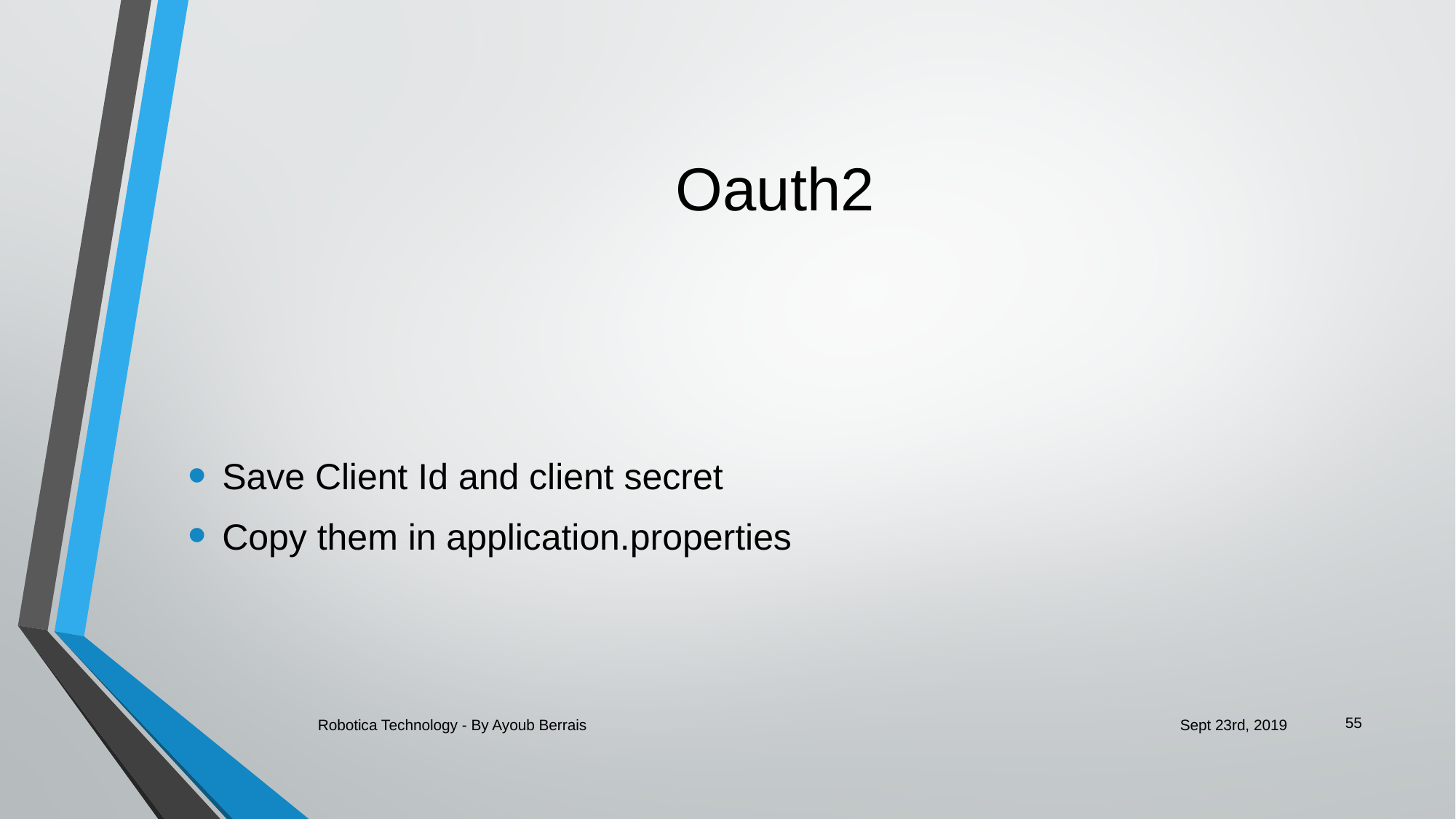

# Oauth2
Save Client Id and client secret
Copy them in application.properties
55
Robotica Technology - By Ayoub Berrais
Sept 23rd, 2019